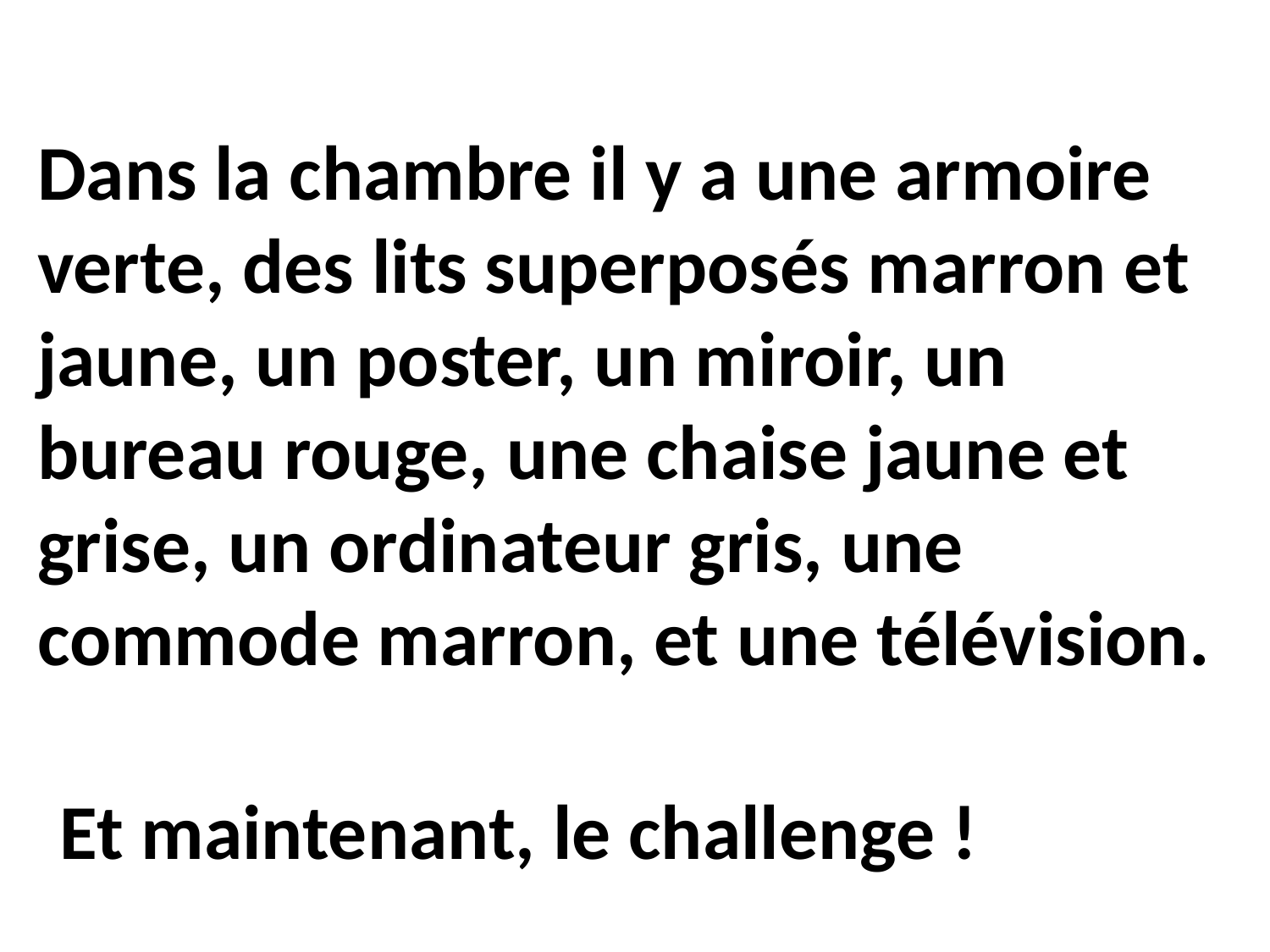

Dans la chambre il y a une armoire verte, des lits superposés marron et jaune, un poster, un miroir, un bureau rouge, une chaise jaune et grise, un ordinateur gris, une commode marron, et une télévision.
Et maintenant, le challenge !